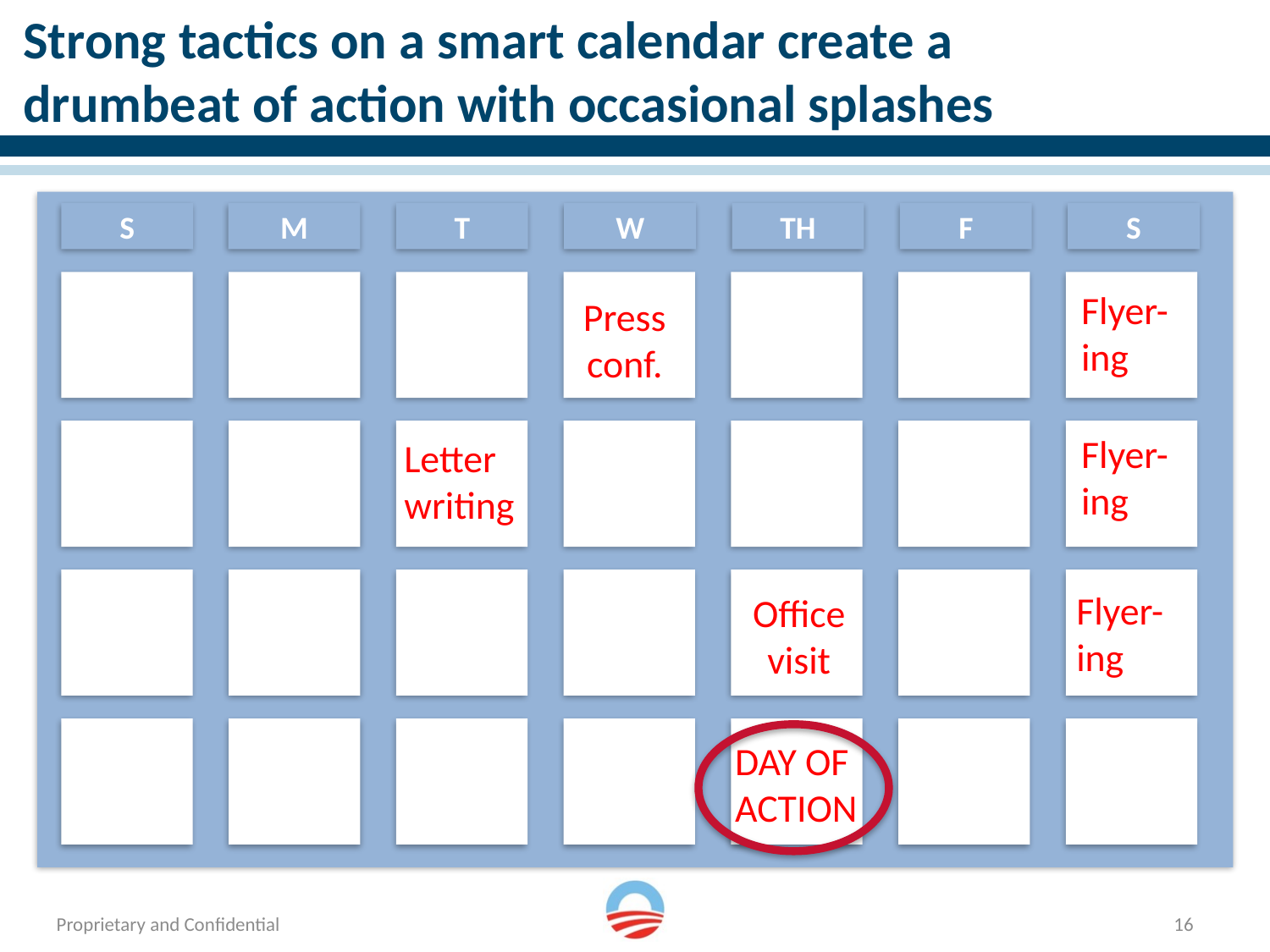

Strong tactics on a smart calendar create a drumbeat of action with occasional splashes

S
M
T
W
TH
F
S
1

Flyer-ing
Press conf.
Flyer-ing
Letter writing
Flyer-ing
Office visit

DAY OF ACTION
16